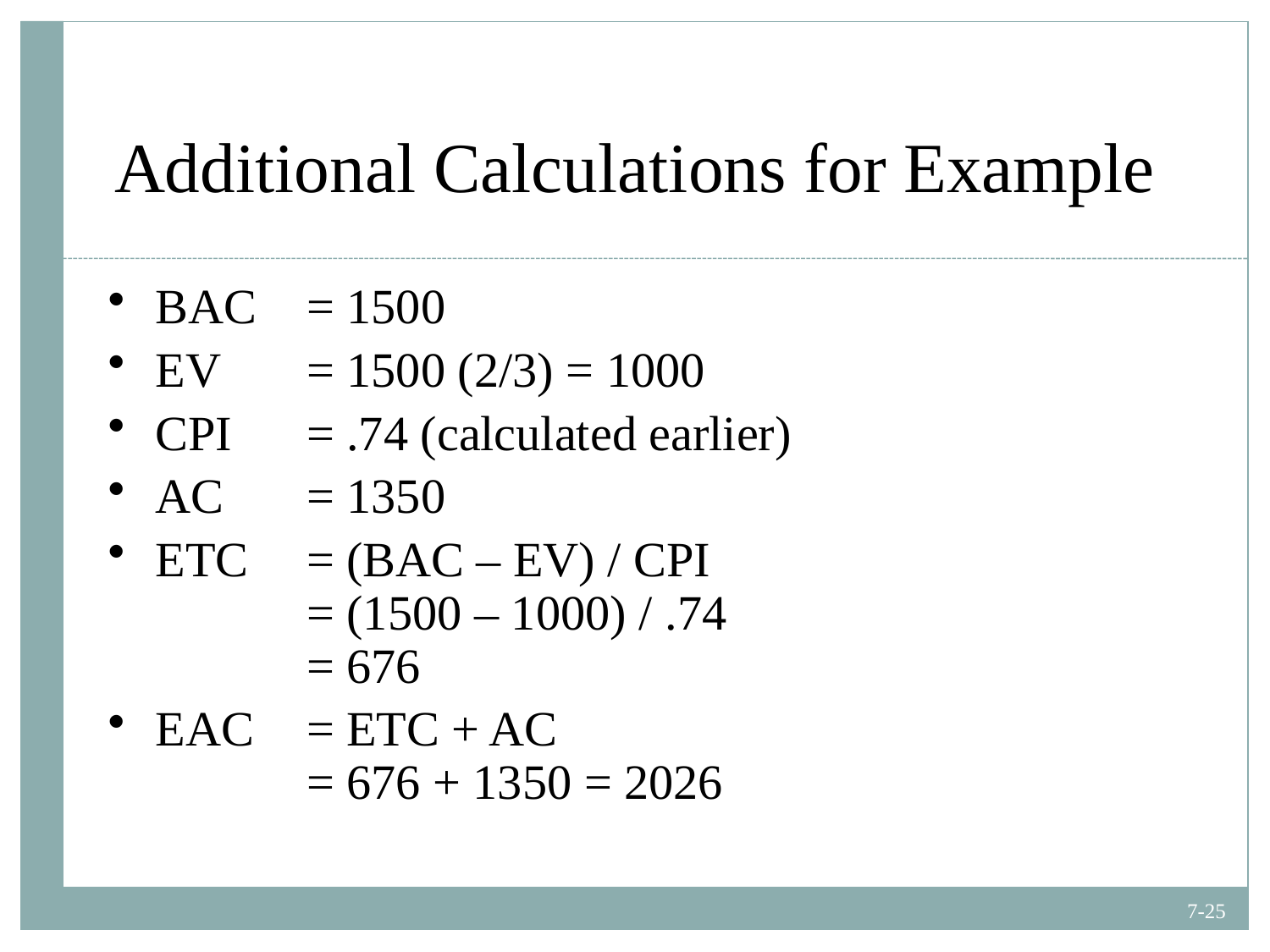

# Additional Calculations for Example
BAC	= 1500
EV	= 1500 (2/3) = 1000
CPI	= .74 (calculated earlier)
AC	= 1350
ETC	= (BAC – EV) / CPI
	= (1500 – 1000) / .74
	= 676
EAC	= ETC + AC
	= 676 + 1350 = 2026